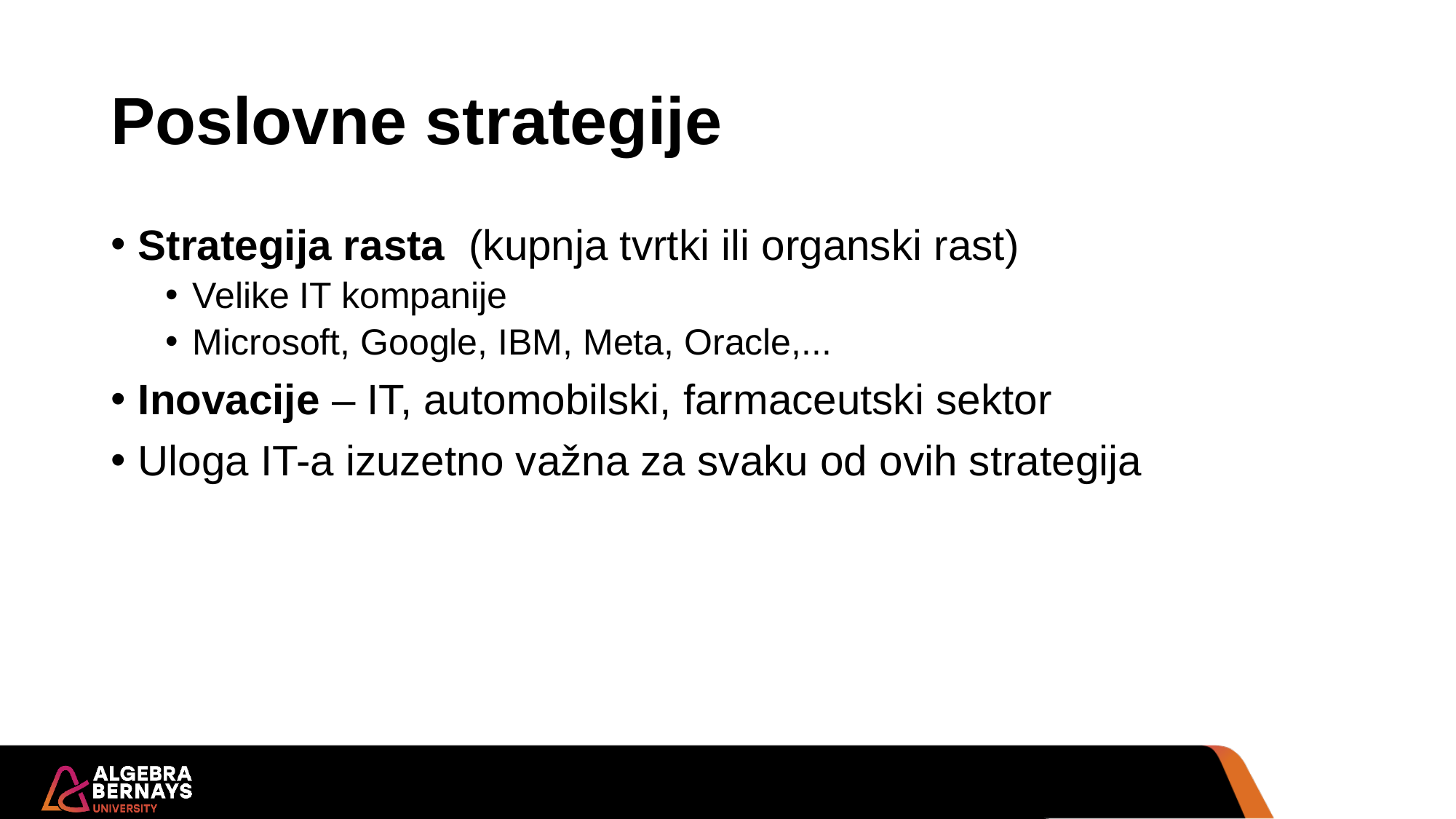

# Poslovne strategije
Strategija rasta  (kupnja tvrtki ili organski rast)
Velike IT kompanije
Microsoft, Google, IBM, Meta, Oracle,...
Inovacije – IT, automobilski, farmaceutski sektor
Uloga IT-a izuzetno važna za svaku od ovih strategija